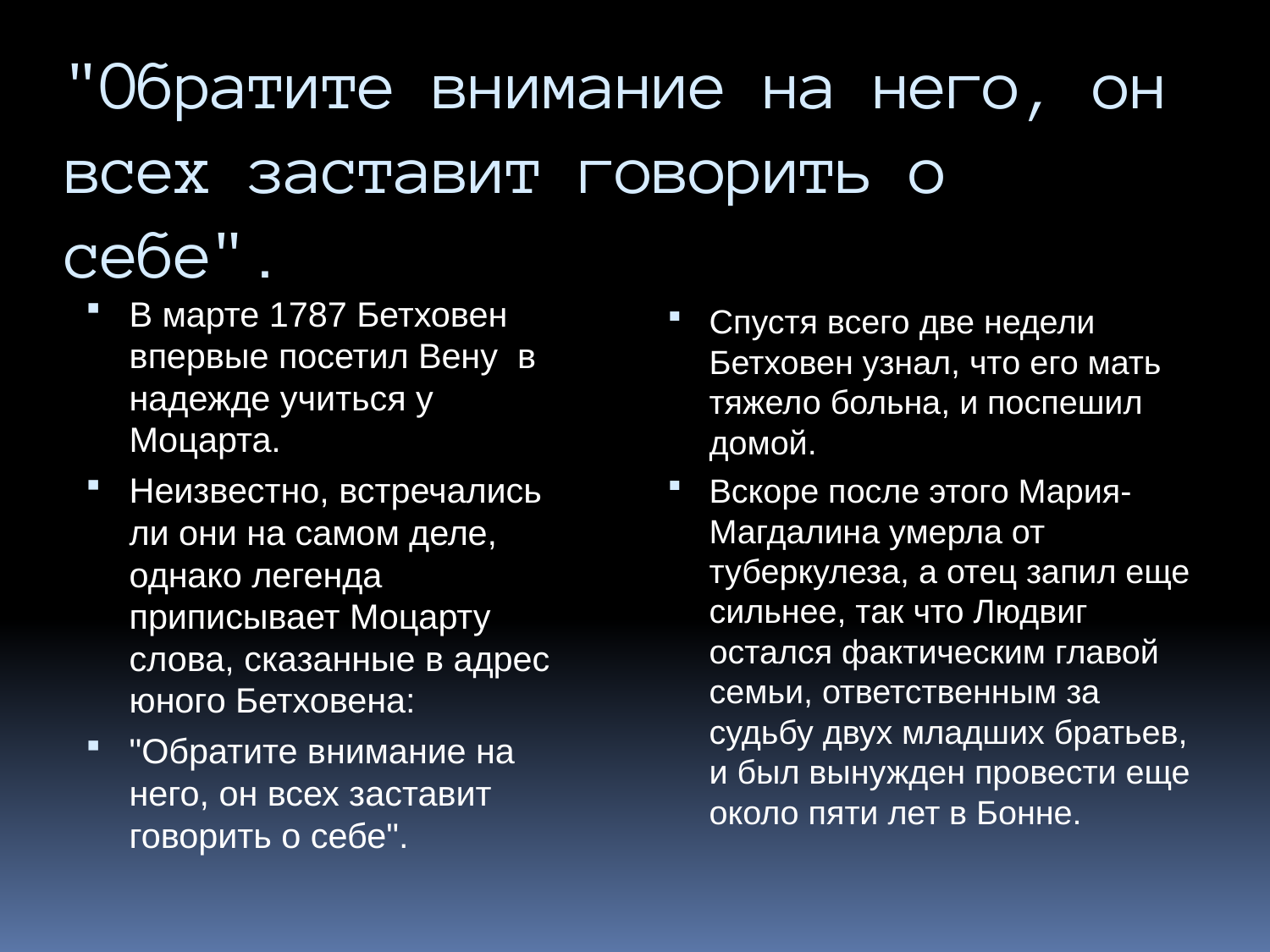

# "Обратите внимание на него, он всех заставит говорить о себе".

Спустя всего две недели Бетховен узнал, что его мать тяжело больна, и поспешил домой.
Вскоре после этого Мария-Магдалина умерла от туберкулеза, а отец запил еще сильнее, так что Людвиг остался фактическим главой семьи, ответственным за судьбу двух младших братьев, и был вынужден провести еще около пяти лет в Бонне.

В марте 1787 Бетховен впервые посетил Вену  в надежде учиться у Моцарта.
Неизвестно, встречались ли они на самом деле, однако легенда приписывает Моцарту слова, сказанные в адрес юного Бетховена:
"Обратите внимание на него, он всех заставит говорить о себе".